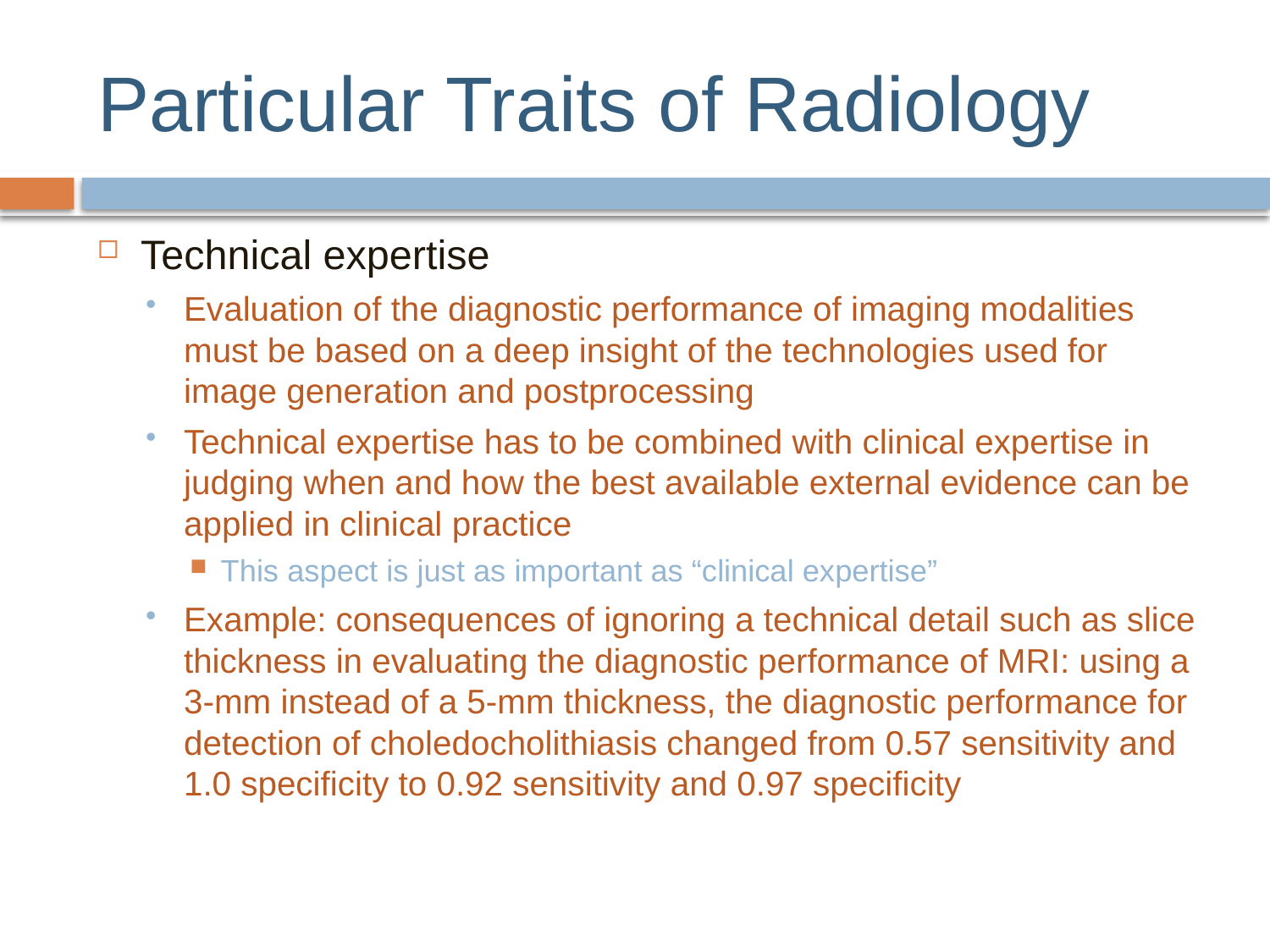

# Particular Traits of Radiology
Technical expertise
Evaluation of the diagnostic performance of imaging modalities must be based on a deep insight of the technologies used for image generation and postprocessing
Technical expertise has to be combined with clinical expertise in judging when and how the best available external evidence can be applied in clinical practice
This aspect is just as important as “clinical expertise”
Example: consequences of ignoring a technical detail such as slice thickness in evaluating the diagnostic performance of MRI: using a 3-mm instead of a 5-mm thickness, the diagnostic performance for detection of choledocholithiasis changed from 0.57 sensitivity and 1.0 specificity to 0.92 sensitivity and 0.97 specificity